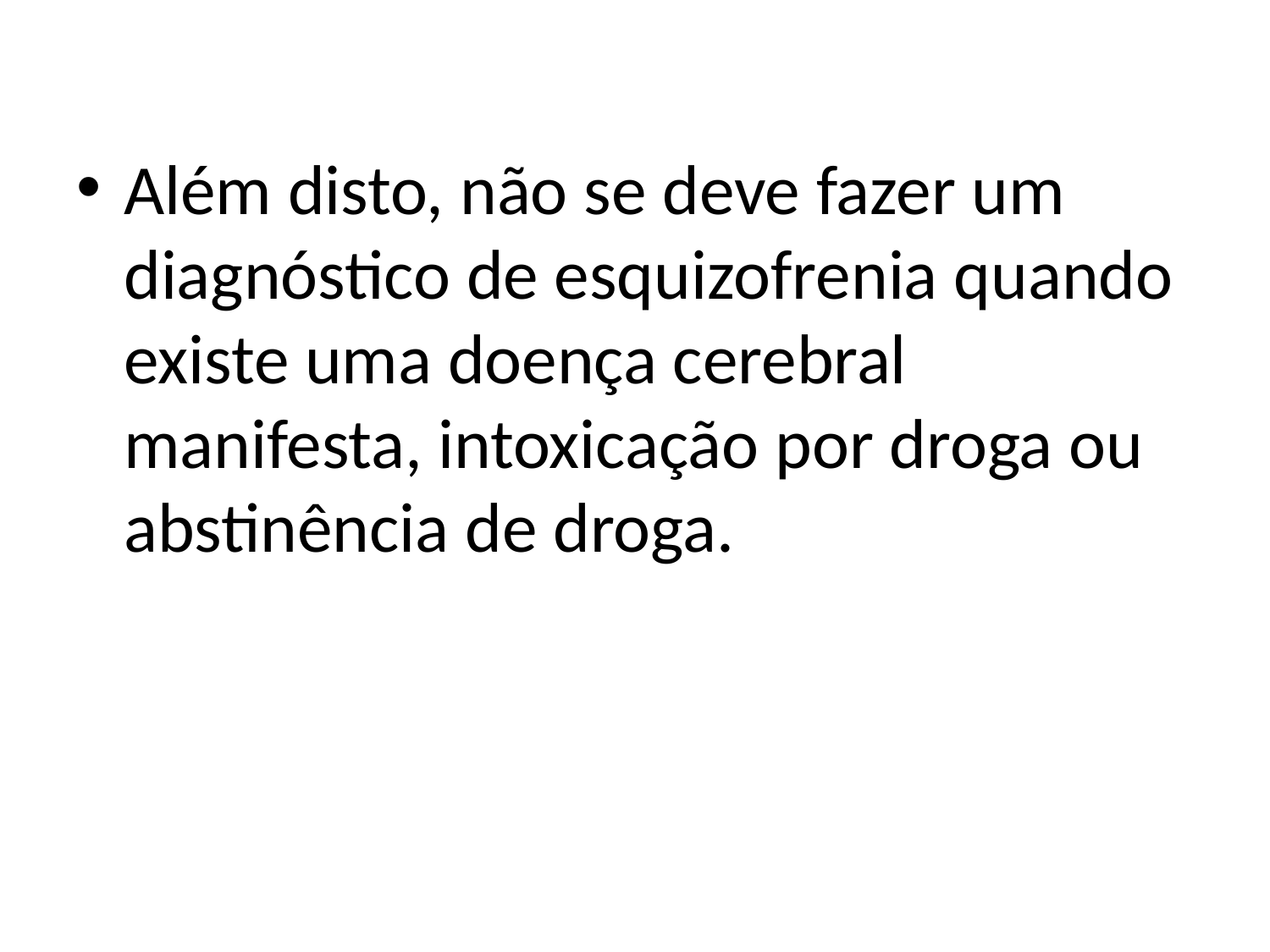

Além disto, não se deve fazer um diagnóstico de esquizofrenia quando existe uma doença cerebral manifesta, intoxicação por droga ou abstinência de droga.